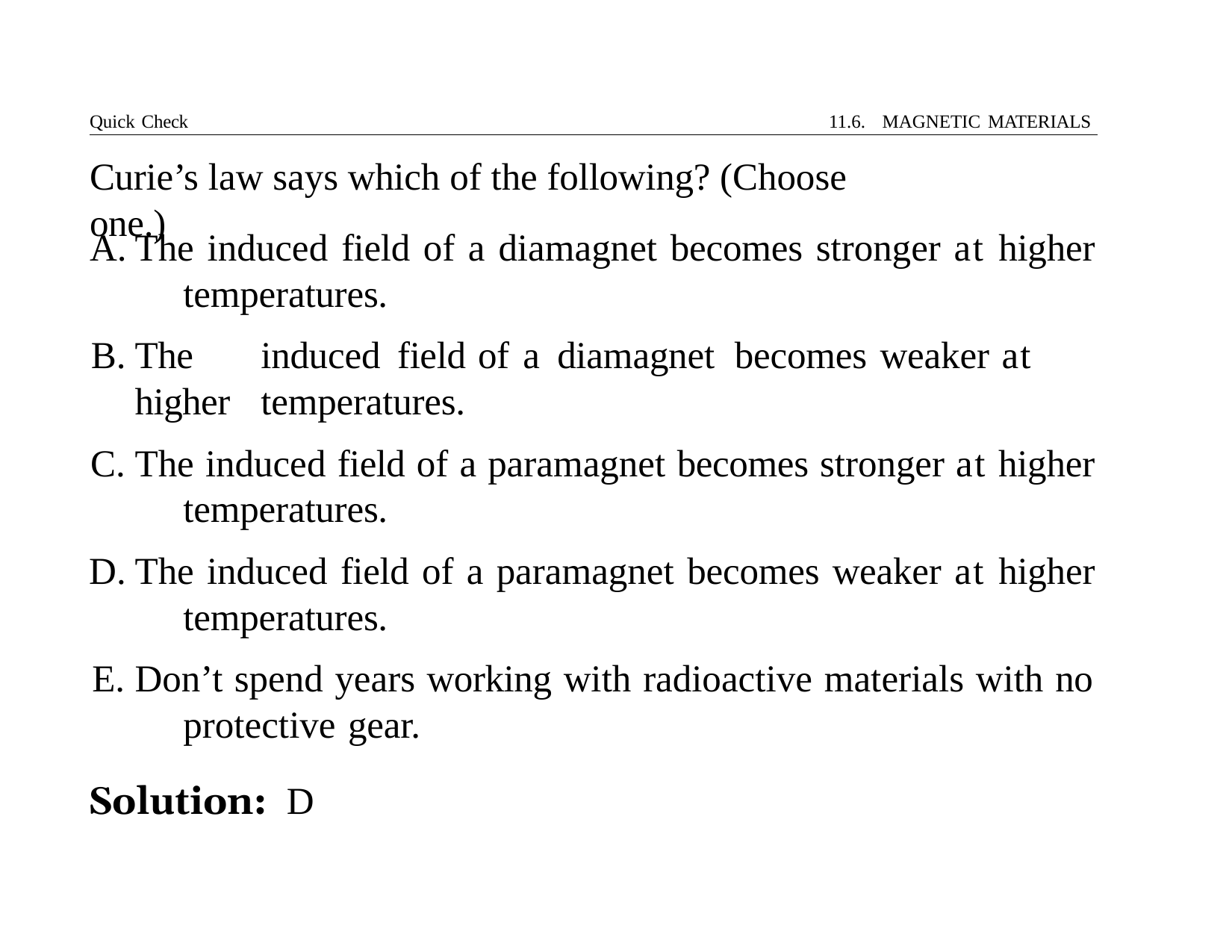

Quick Check	11.6.  MAGNETIC MATERIALS

# Curie’s law says which of the following?	(Choose one.)
The induced field of a diamagnet becomes stronger at higher 	temperatures.
The	induced	field	of	a	diamagnet	becomes	weaker	at	higher 	temperatures.
The induced field of a paramagnet becomes stronger at higher 	temperatures.
The induced field of a paramagnet becomes weaker at higher 	temperatures.
Don’t spend years working with radioactive materials with no 	protective gear.
Solution:	D